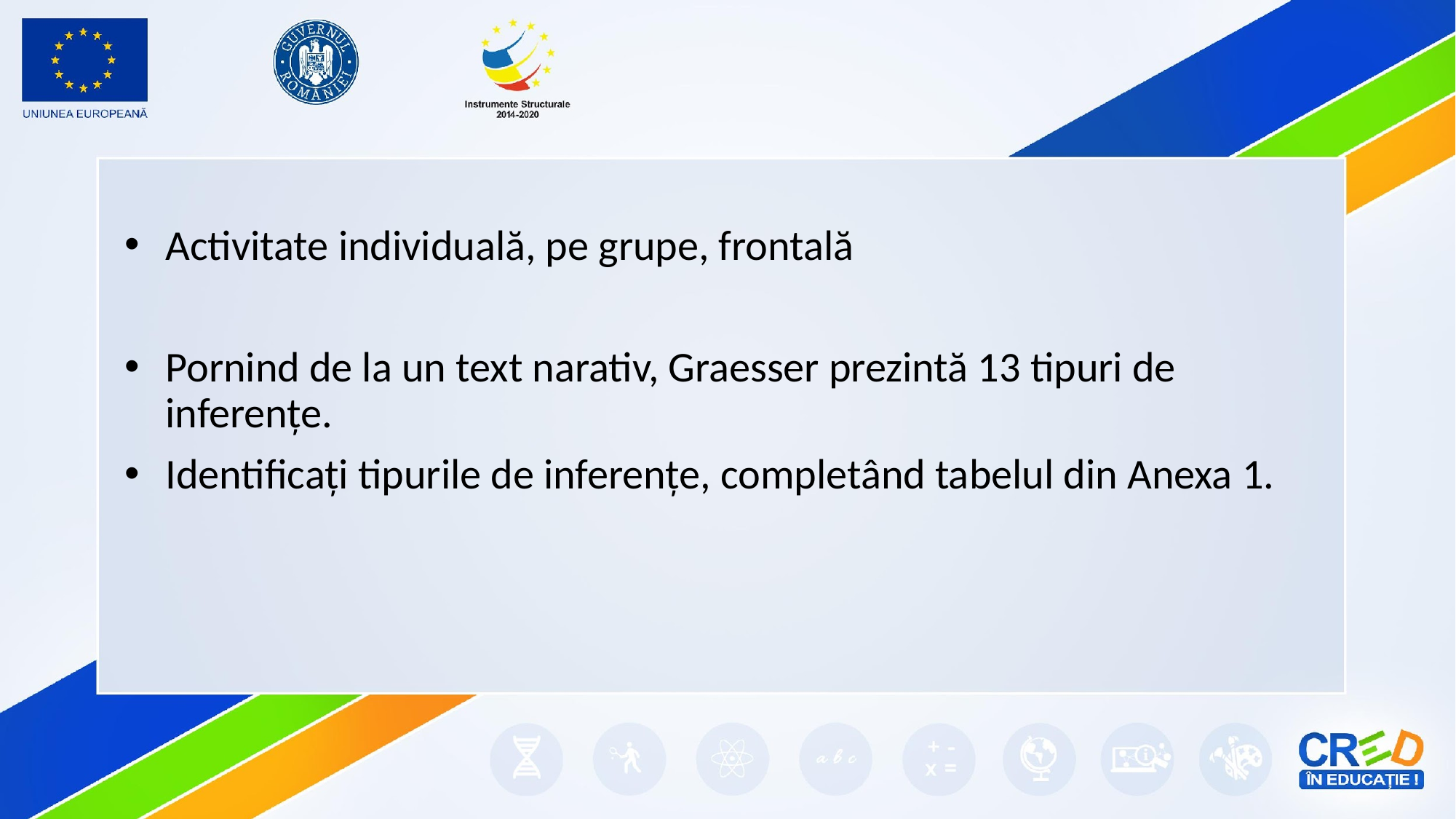

#
Activitate individuală, pe grupe, frontală

Pornind de la un text narativ, Graesser prezintă 13 tipuri de inferențe.
Identificați tipurile de inferențe, completând tabelul din Anexa 1.